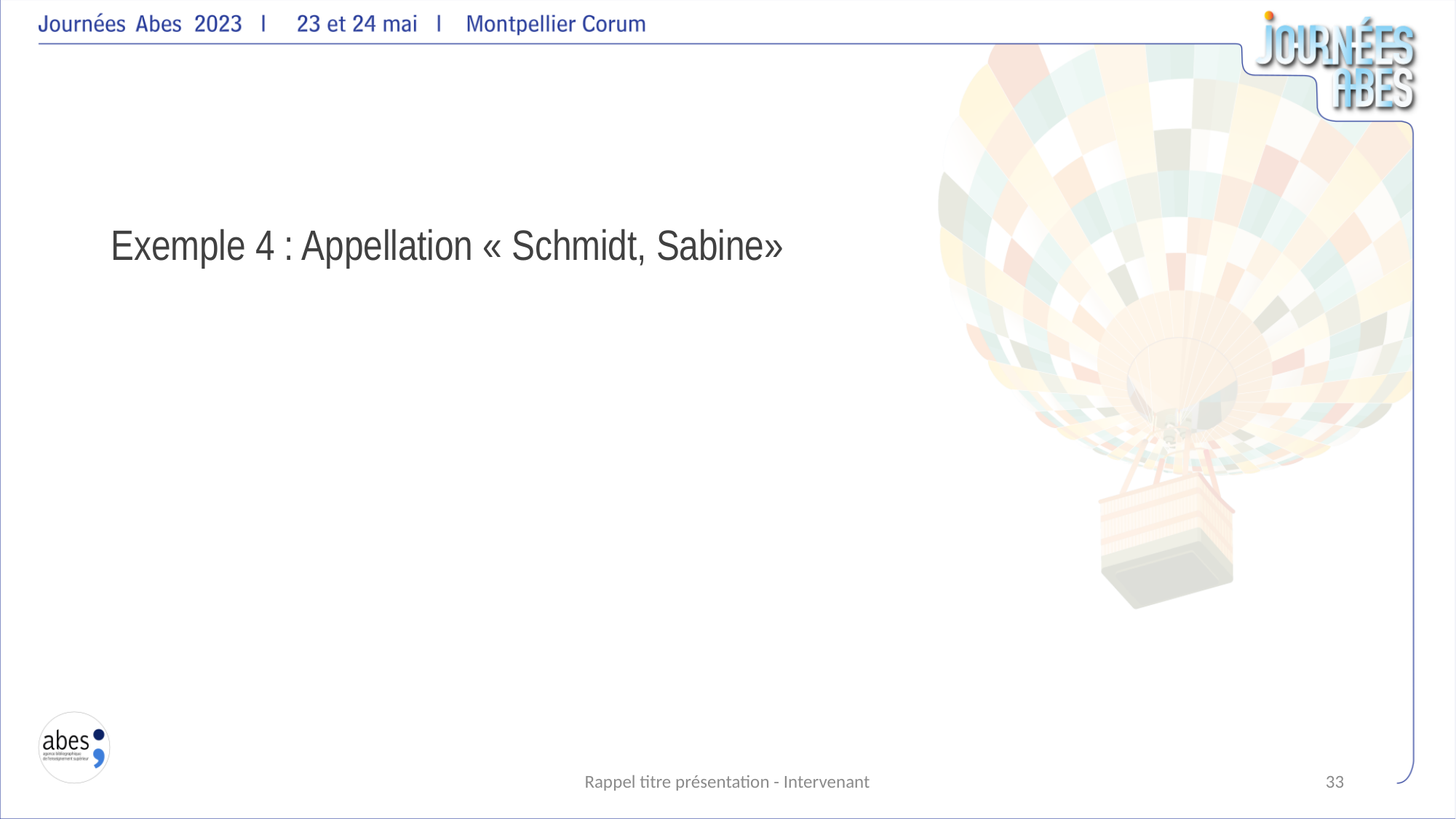

Exemple 4 : Appellation « Schmidt, Sabine»
Rappel titre présentation - Intervenant
33